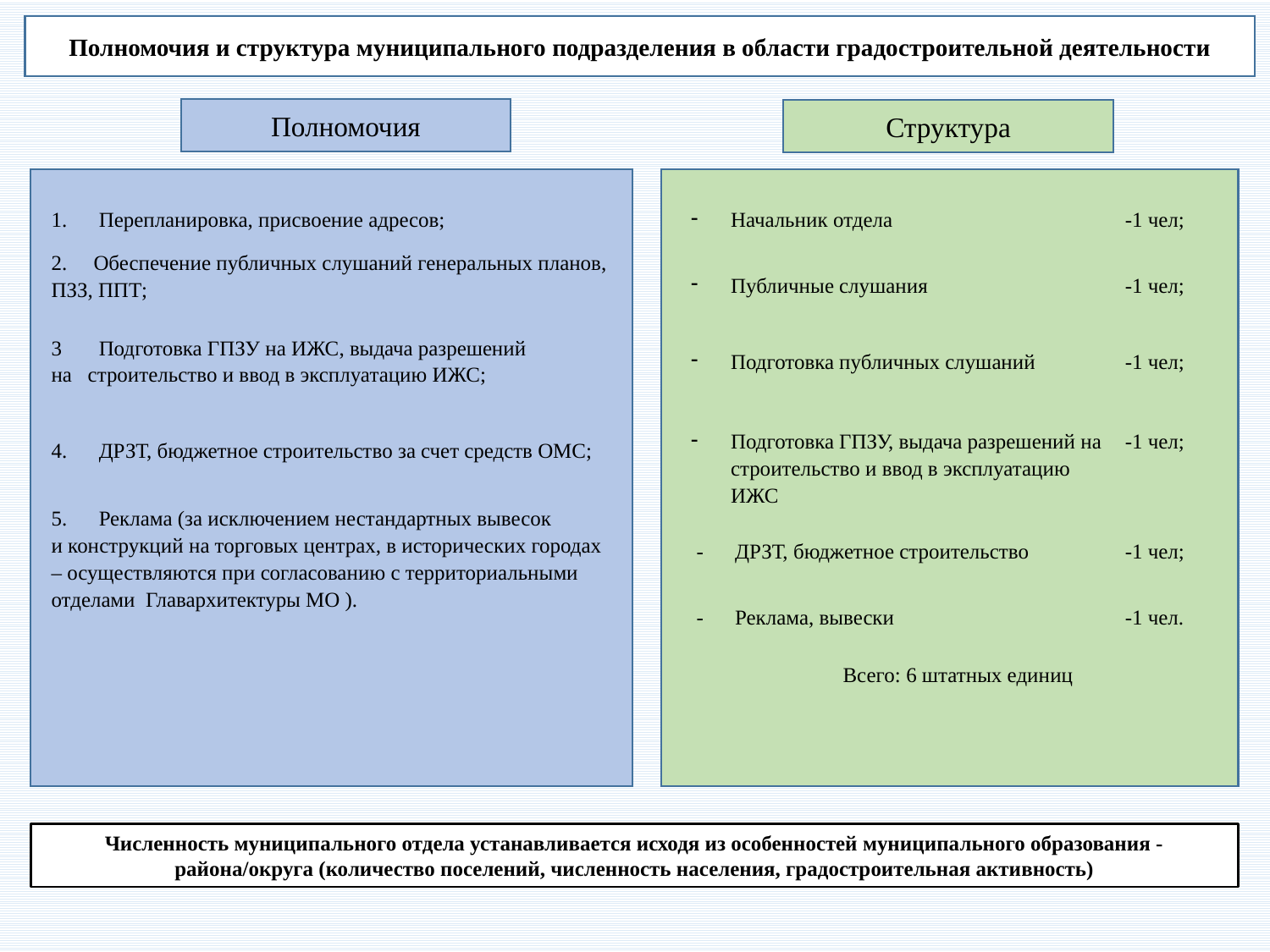

Полномочия и структура муниципального подразделения в области градостроительной деятельности
Полномочия
Структура

| Перепланировка, присвоение адресов; |
| --- |
| 2. Обеспечение публичных слушаний генеральных планов, ПЗЗ, ППТ; |
| 3 Подготовка ГПЗУ на ИЖС, выдача разрешений на строительство и ввод в эксплуатацию ИЖС; |
| 4. ДРЗТ, бюджетное строительство за счет средств ОМС; |
| 5. Реклама (за исключением нестандартных вывесок и конструкций на торговых центрах, в исторических городах – осуществляются при согласованию с территориальными отделами Главархитектуры МО ). |
| Начальник отдела | -1 чел; |
| --- | --- |
| Публичные слушания | -1 чел; |
| Подготовка публичных слушаний | -1 чел; |
| Подготовка ГПЗУ, выдача разрешений на строительство и ввод в эксплуатацию ИЖС | -1 чел; |
| - ДРЗТ, бюджетное строительство | -1 чел; |
| - Реклама, вывески | -1 чел. |
| Всего: 6 штатных единиц |  |
Численность муниципального отдела устанавливается исходя из особенностей муниципального образования - района/округа (количество поселений, численность населения, градостроительная активность)